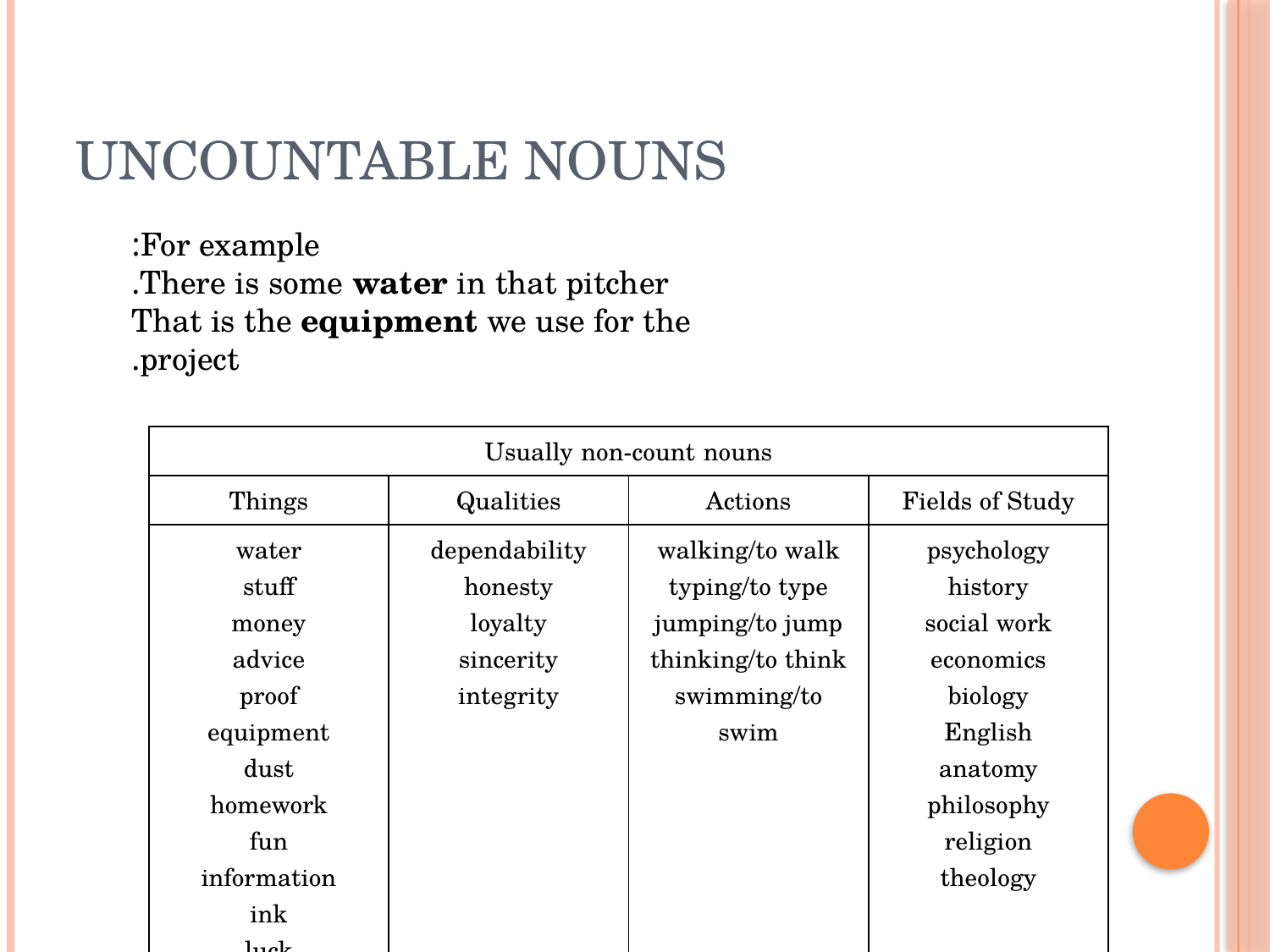

# Uncountable Nouns
For example:
There is some water in that pitcher.
That is the equipment we use for the project.
| Usually non-count nouns |  |  |  |
| --- | --- | --- | --- |
| Things | Qualities | Actions | Fields of Study |
| water stuff money advice proof equipment dust homework fun information ink luck | dependability honesty loyalty sincerity integrity | walking/to walk typing/to type jumping/to jump thinking/to think swimming/to swim | psychology history social work economics biology English anatomy philosophy religion theology |